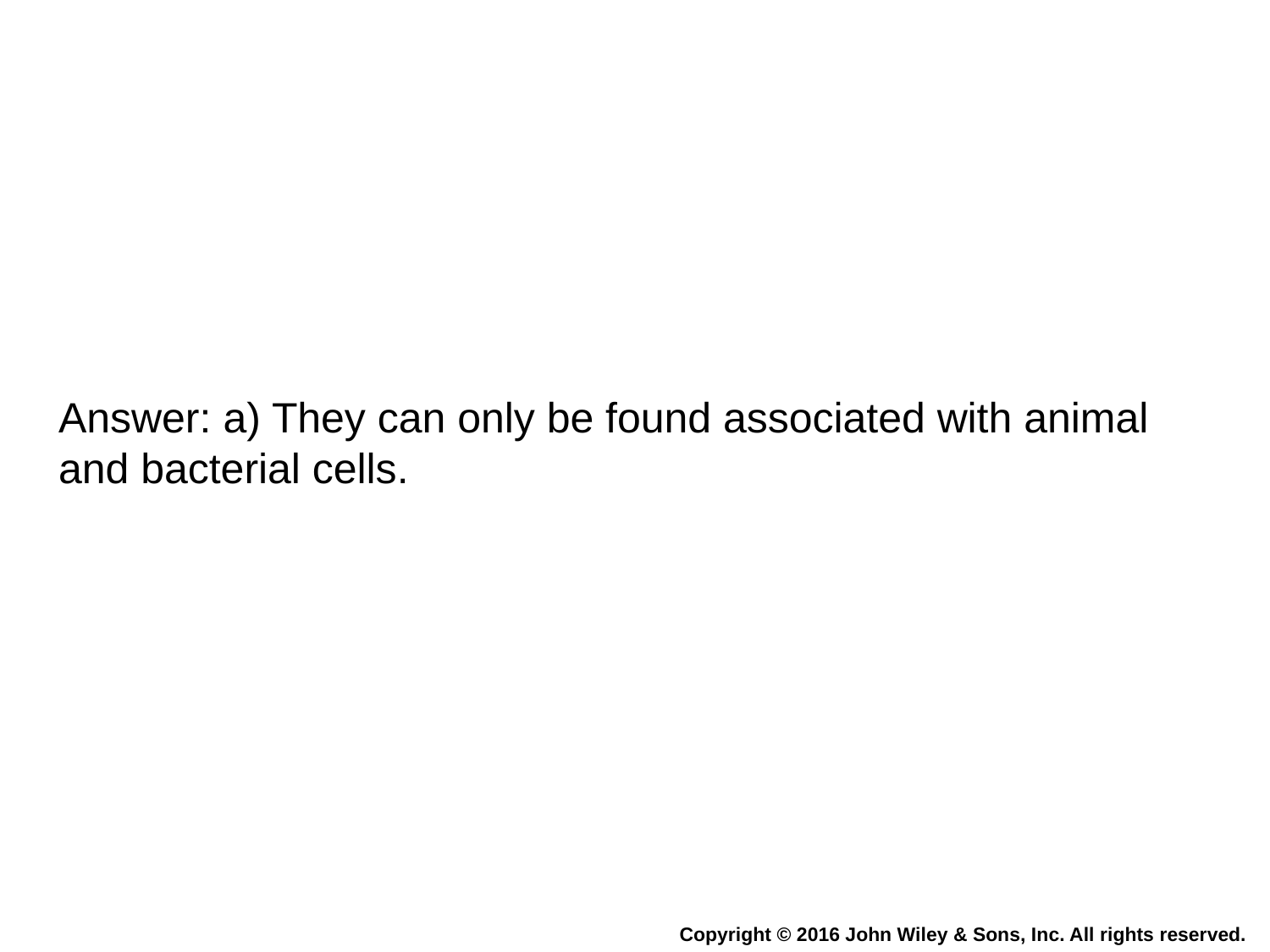

Answer: a) They can only be found associated with animal and bacterial cells.
Copyright © 2016 John Wiley & Sons, Inc. All rights reserved.